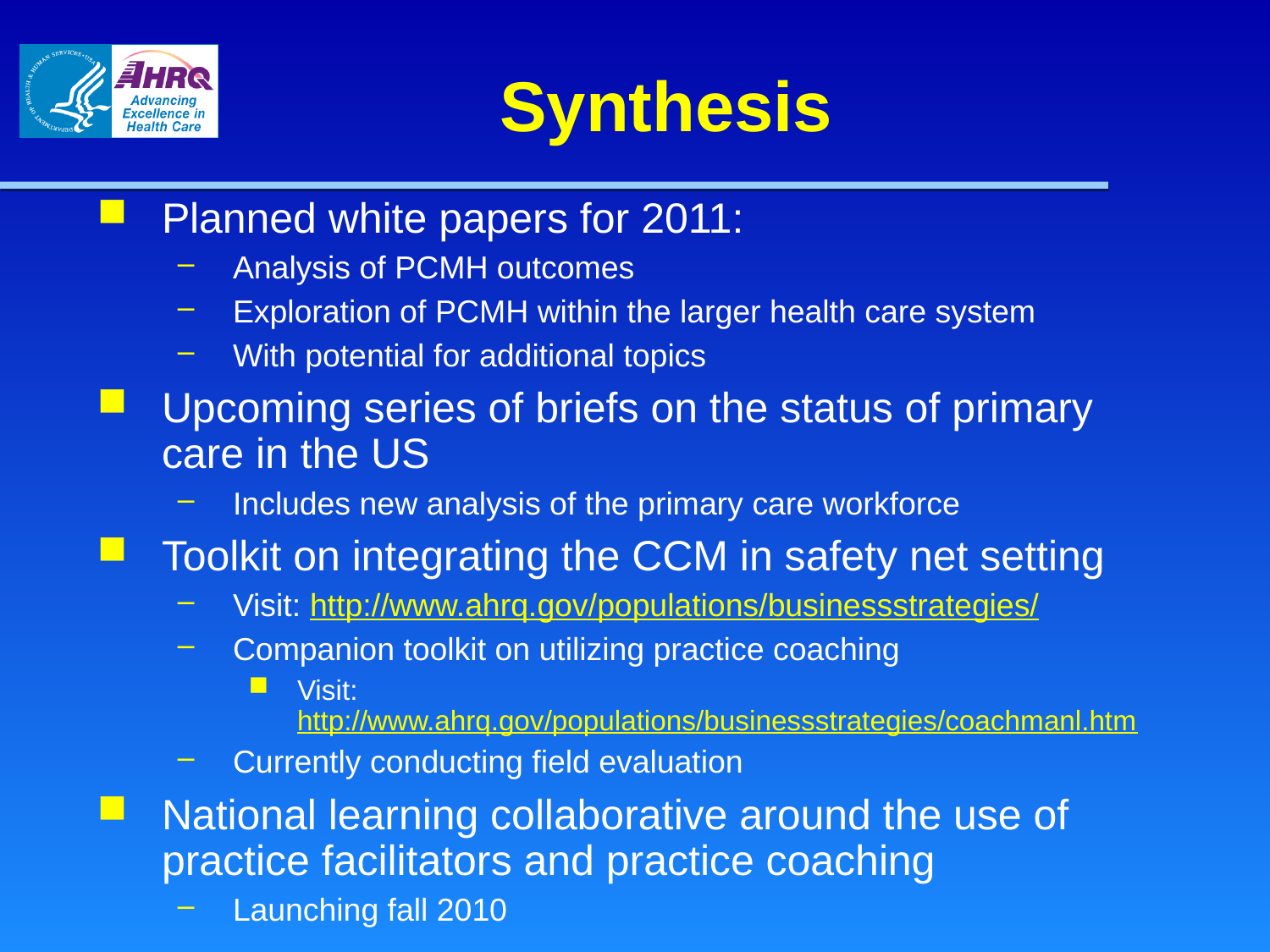

# Synthesis
Planned white papers for 2011:
Analysis of PCMH outcomes
Exploration of PCMH within the larger health care system
With potential for additional topics
Upcoming series of briefs on the status of primary care in the US
Includes new analysis of the primary care workforce
Toolkit on integrating the CCM in safety net setting
Visit: http://www.ahrq.gov/populations/businessstrategies/
Companion toolkit on utilizing practice coaching
Visit:  http://www.ahrq.gov/populations/businessstrategies/coachmanl.htm
Currently conducting field evaluation
National learning collaborative around the use of practice facilitators and practice coaching
Launching fall 2010